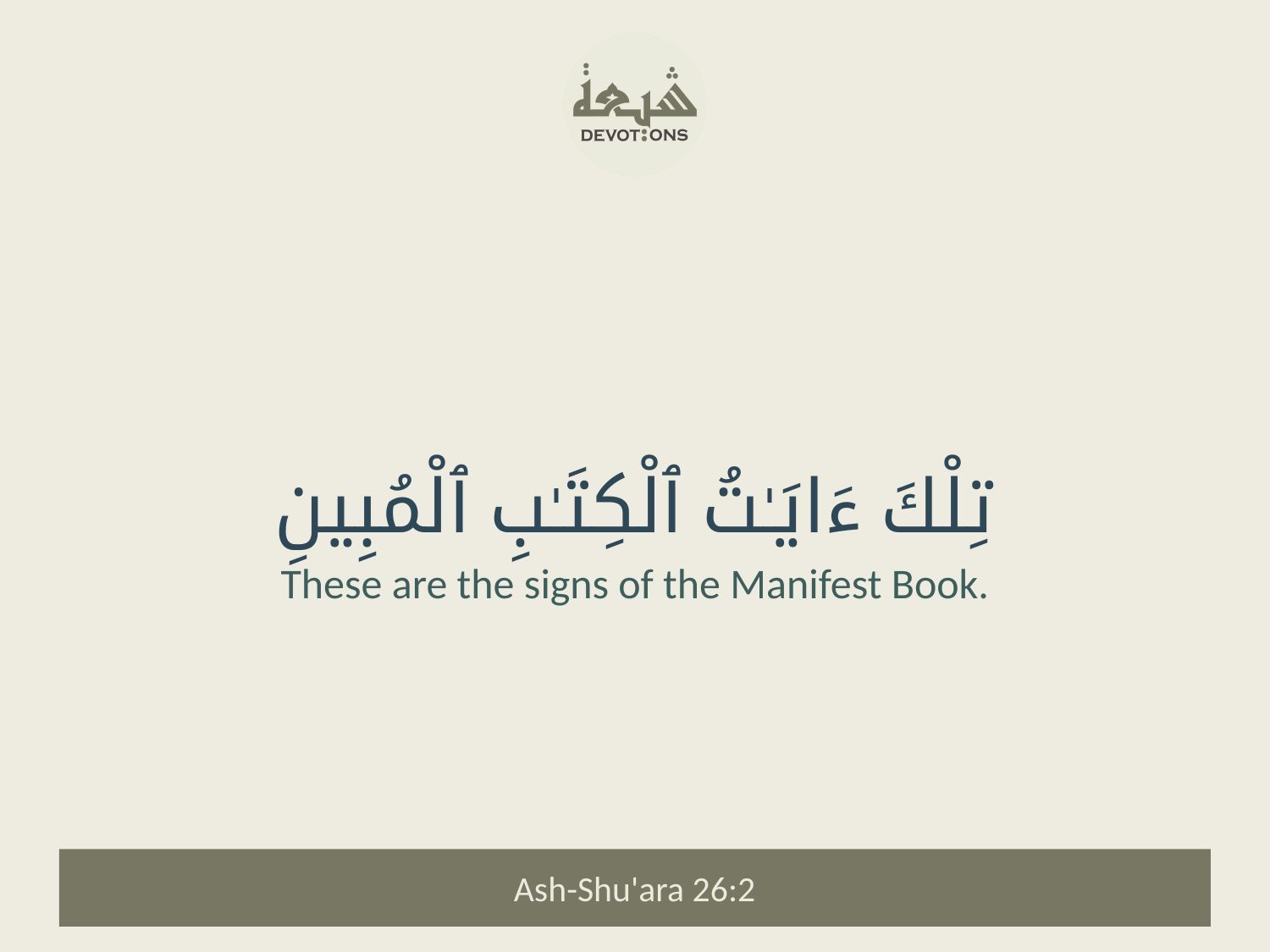

تِلْكَ ءَايَـٰتُ ٱلْكِتَـٰبِ ٱلْمُبِينِ
These are the signs of the Manifest Book.
Ash-Shu'ara 26:2